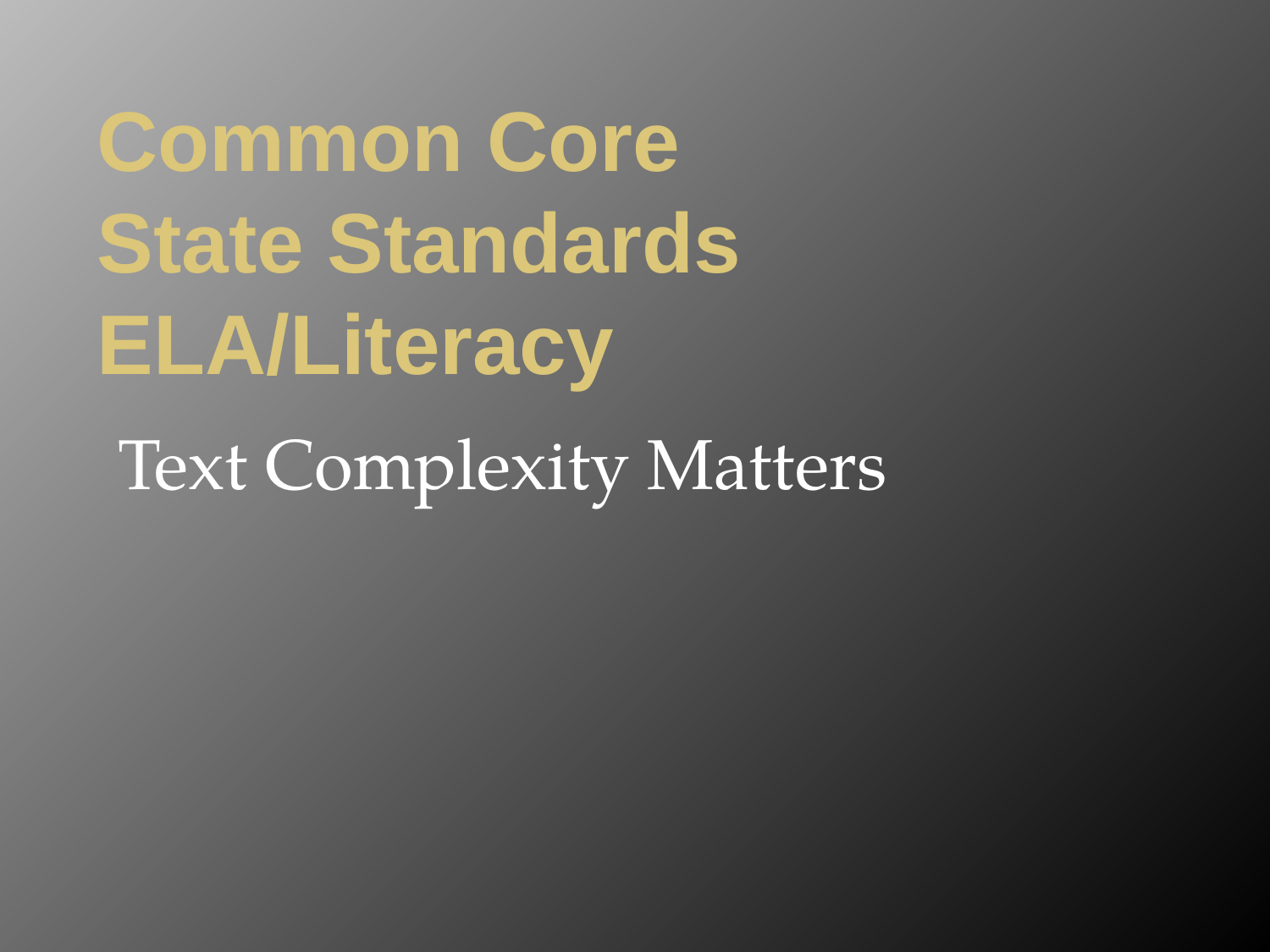

# Common Core State Standards ELA/Literacy
Text Complexity Matters